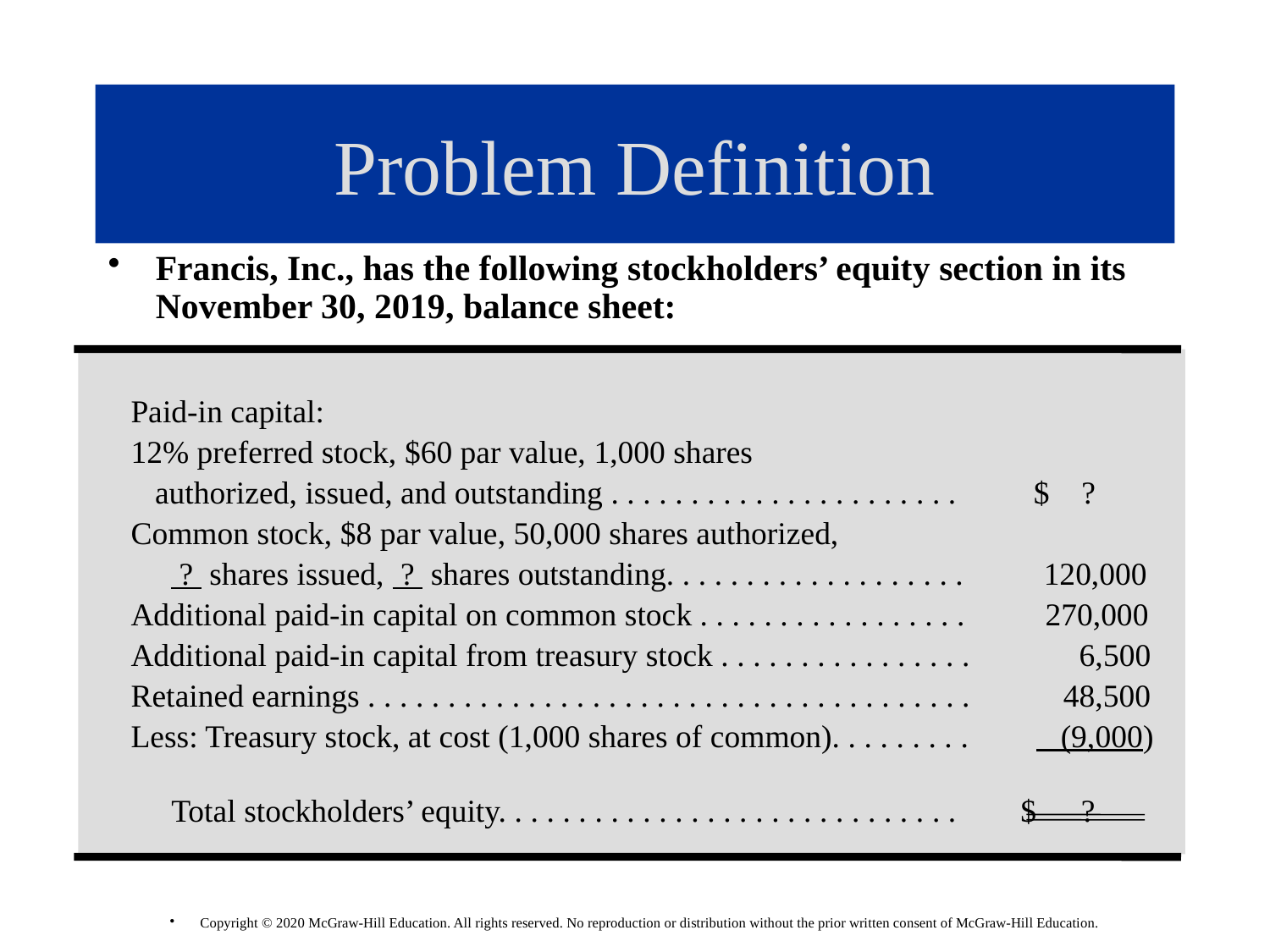

# Problem Definition
Francis, Inc., has the following stockholders’ equity section in its November 30, 2019, balance sheet:

     Paid-in capital:
     12% preferred stock, $60 par value, 1,000 shares
        authorized, issued, and outstanding . . . . . . . . . . . . . . . . . . . . . .                    $    ?
     Common stock, $8 par value, 50,000 shares authorized,
           ?  shares issued,  ?  shares outstanding. . . . . . . . . . . . . . . . . . .          120,000
     Additional paid-in capital on common stock . . . . . . . . . . . . . . . . .          270,000
     Additional paid-in capital from treasury stock . . . . . . . . . . . . . . . .              6,500
     Retained earnings . . . . . . . . . . . . . . . . . . . . . . . . . . . . . . . . . . . . . .            48,500
     Less: Treasury stock, at cost (1,000 shares of common). . . . . . . . .             (9,000)
          Total stockholders’ equity. . . . . . . . . . . . . . . . . . . . . . . . . . . . .        $      ?